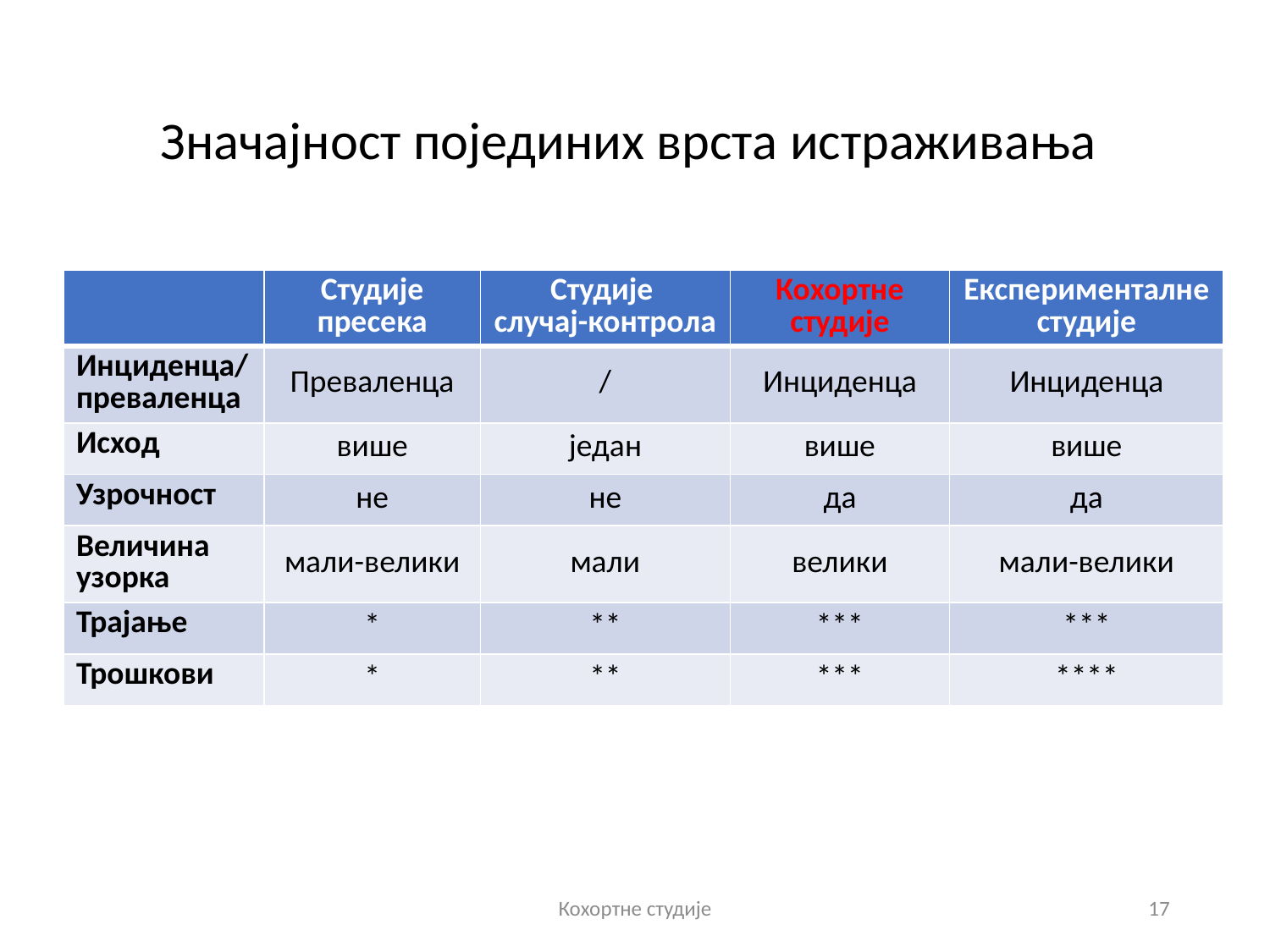

# Значајност појединих врста истраживања
|  | Студије пресека | Студије случај-контрола | Кохортне студије | Експерименталне студије |
| --- | --- | --- | --- | --- |
| Инциденца/ преваленца | Преваленца | / | Инциденца | Инциденца |
| Исход | више | један | више | више |
| Узрочност | не | не | да | да |
| Величина узорка | мали-велики | мали | велики | мали-велики |
| Трајање | \* | \*\* | \*\*\* | \*\*\* |
| Трошкови | \* | \*\* | \*\*\* | \*\*\*\* |
Кохортне студије
17